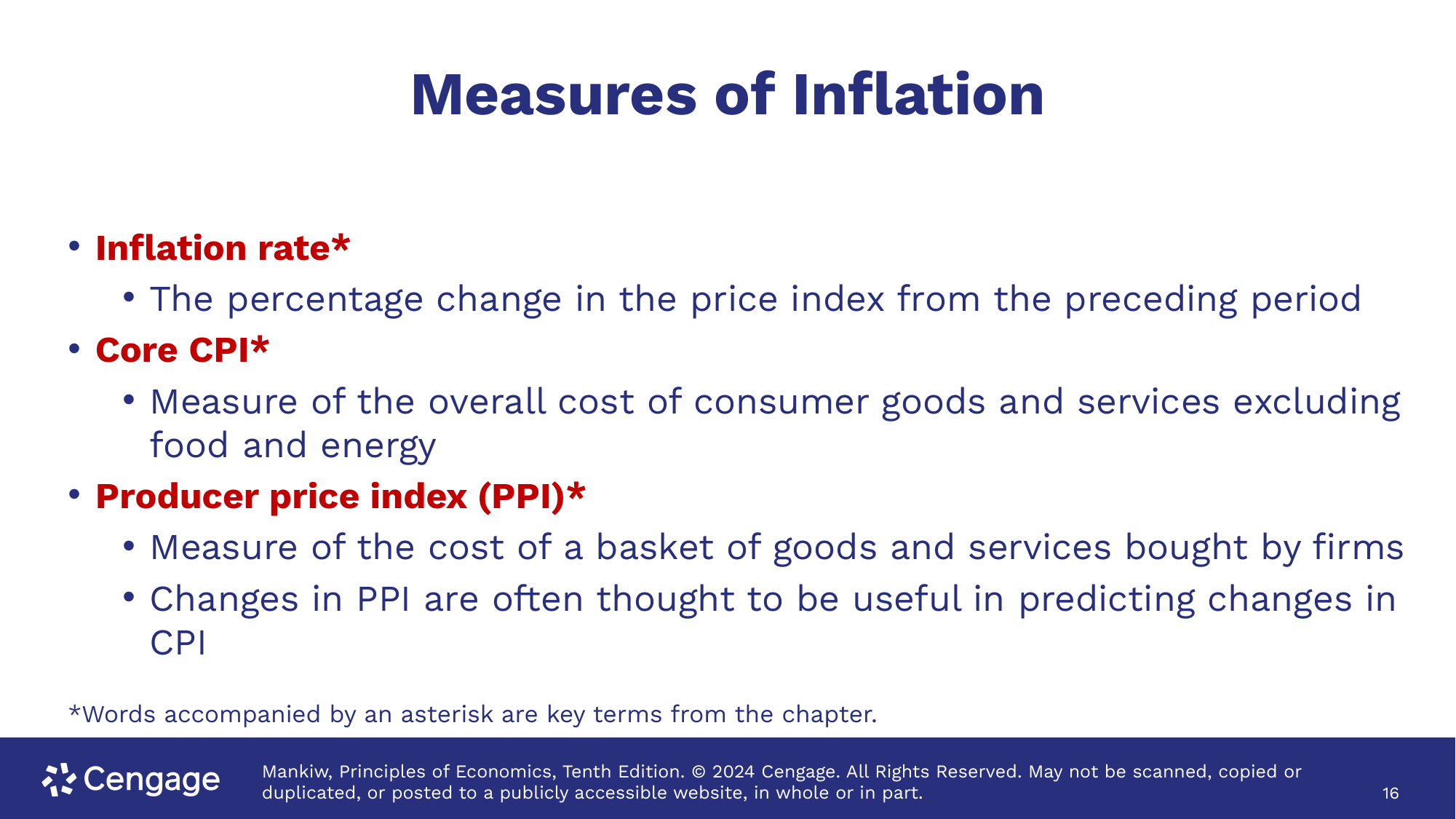

# Measures of Inflation
Inflation rate*
The percentage change in the price index from the preceding period
Core CPI*
Measure of the overall cost of consumer goods and services excluding food and energy
Producer price index (PPI)*
Measure of the cost of a basket of goods and services bought by firms
Changes in PPI are often thought to be useful in predicting changes in CPI
*Words accompanied by an asterisk are key terms from the chapter.